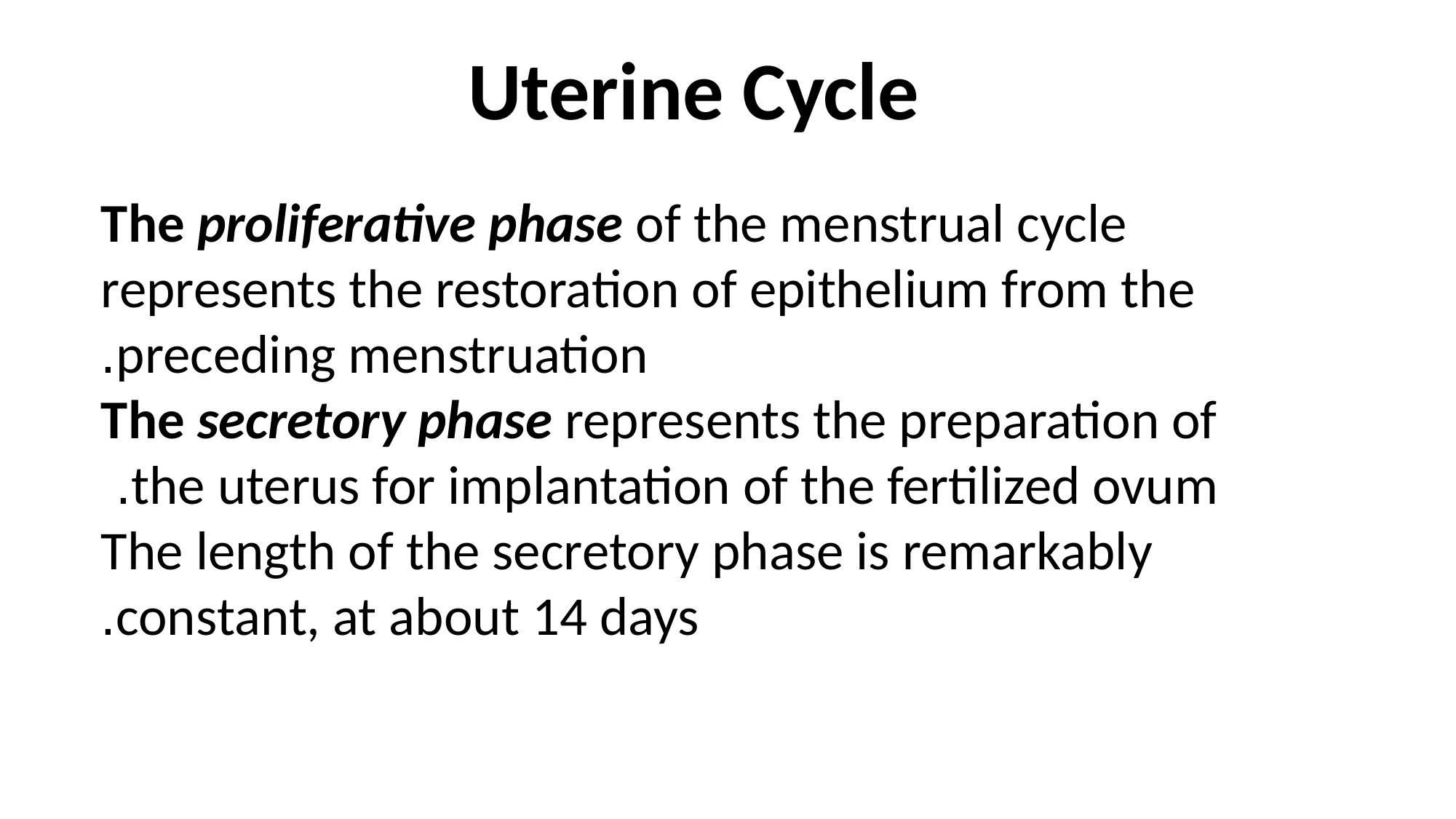

Uterine Cycle

The proliferative phase of the menstrual cycle represents the restoration of epithelium from the preceding menstruation.
The secretory phase represents the preparation of the uterus for implantation of the fertilized ovum.
The length of the secretory phase is remarkably constant, at about 14 days.